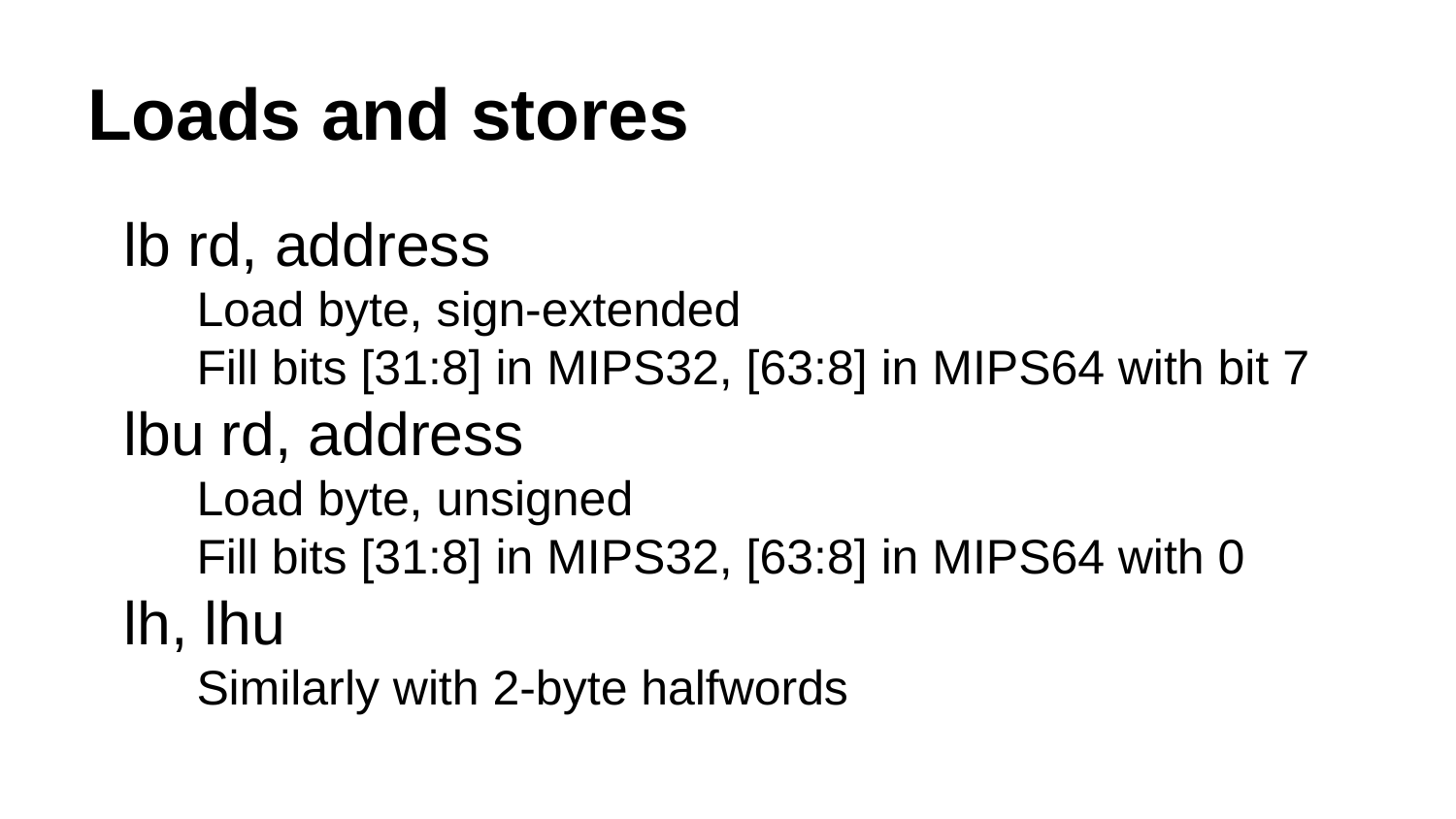

# Loads and stores
lb rd, address
Load byte, sign-extended
Fill bits [31:8] in MIPS32, [63:8] in MIPS64 with bit 7
lbu rd, address
Load byte, unsigned
Fill bits [31:8] in MIPS32, [63:8] in MIPS64 with 0
lh, lhu
Similarly with 2-byte halfwords